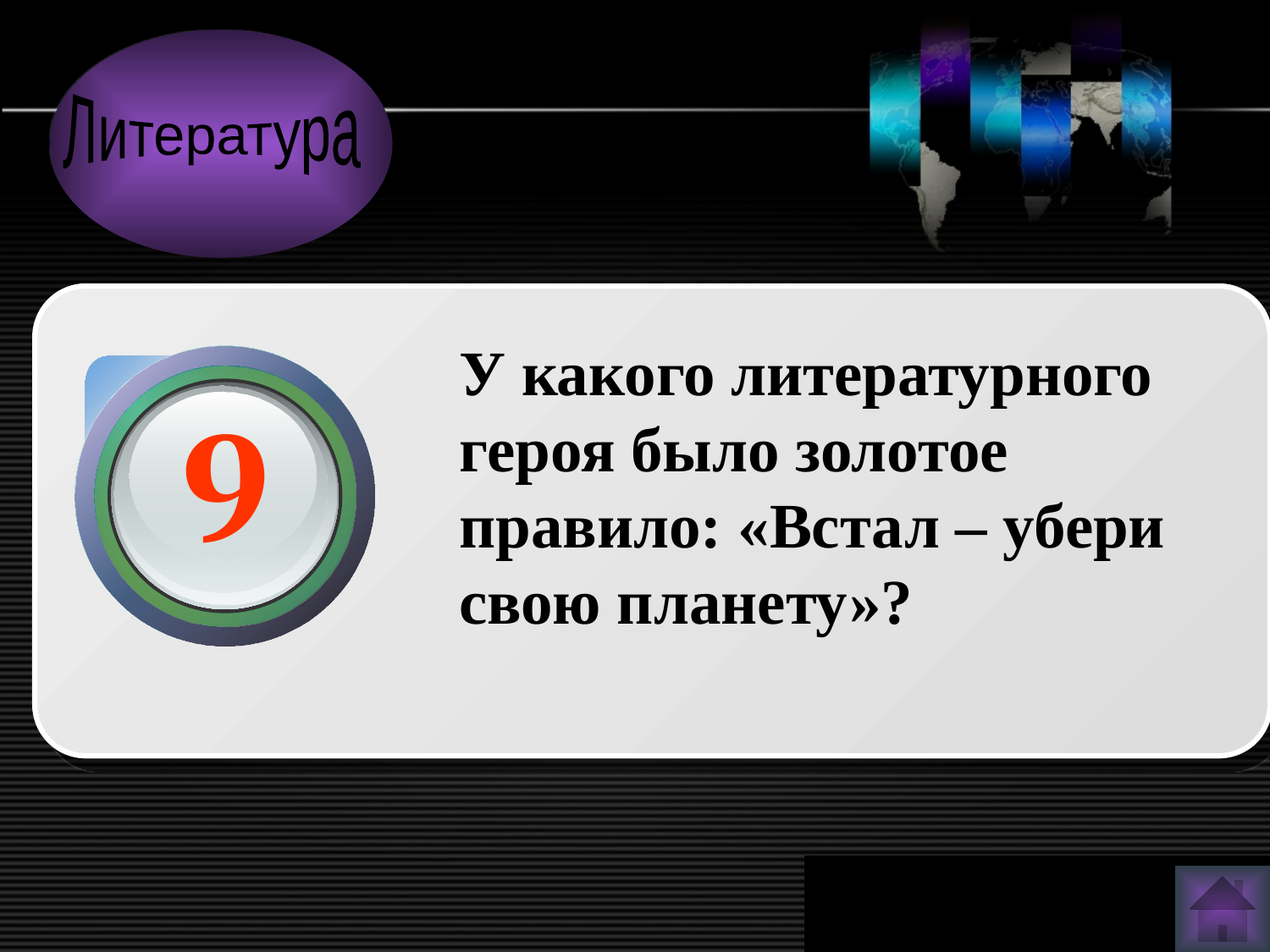

Литература

У какого литературного героя было золотое правило: «Встал – убери свою планету»?

9

www.themegallery.com